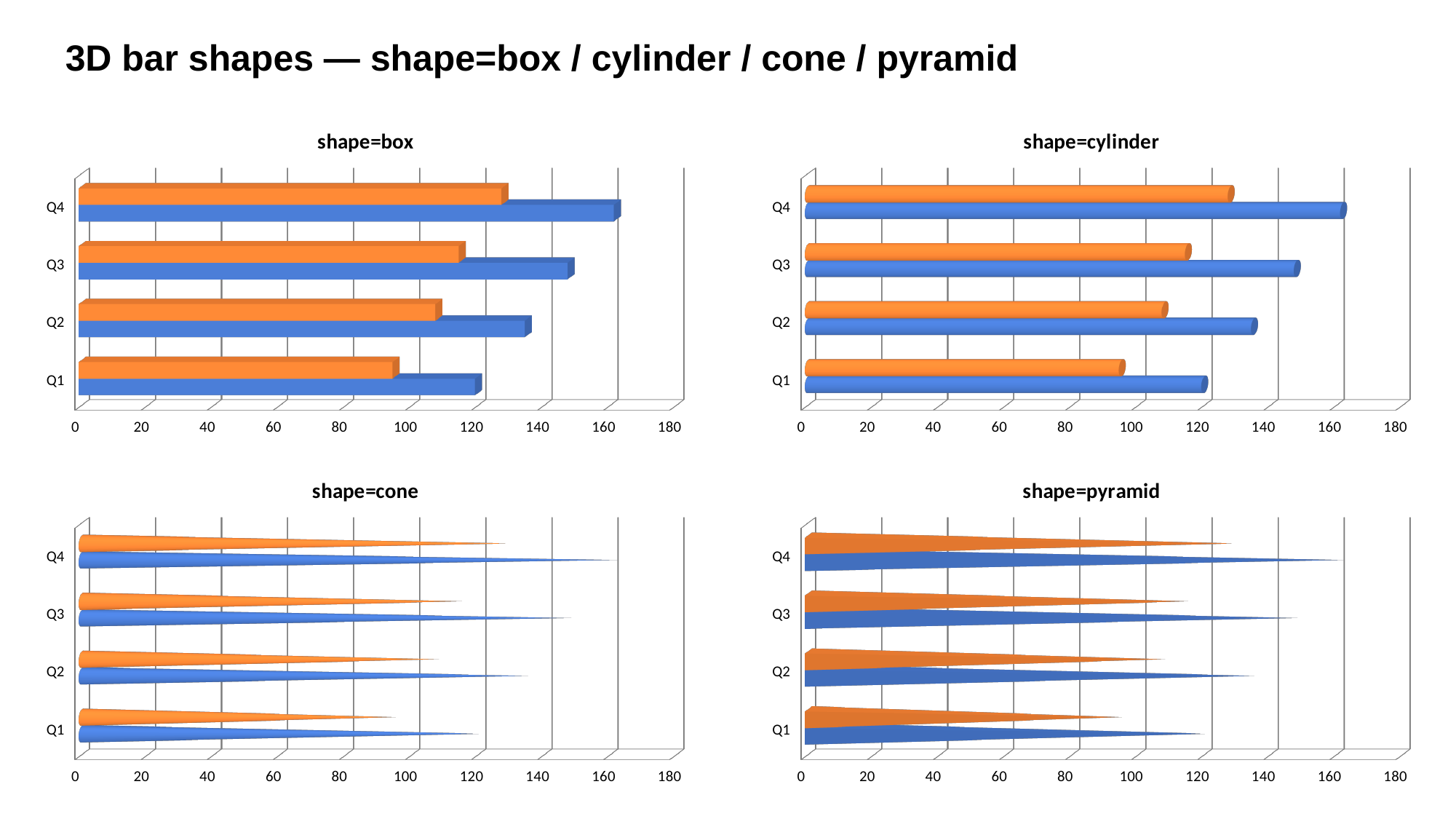

3D bar shapes — shape=box / cylinder / cone / pyramid

[unsupported chart]

[unsupported chart]

[unsupported chart]

[unsupported chart]